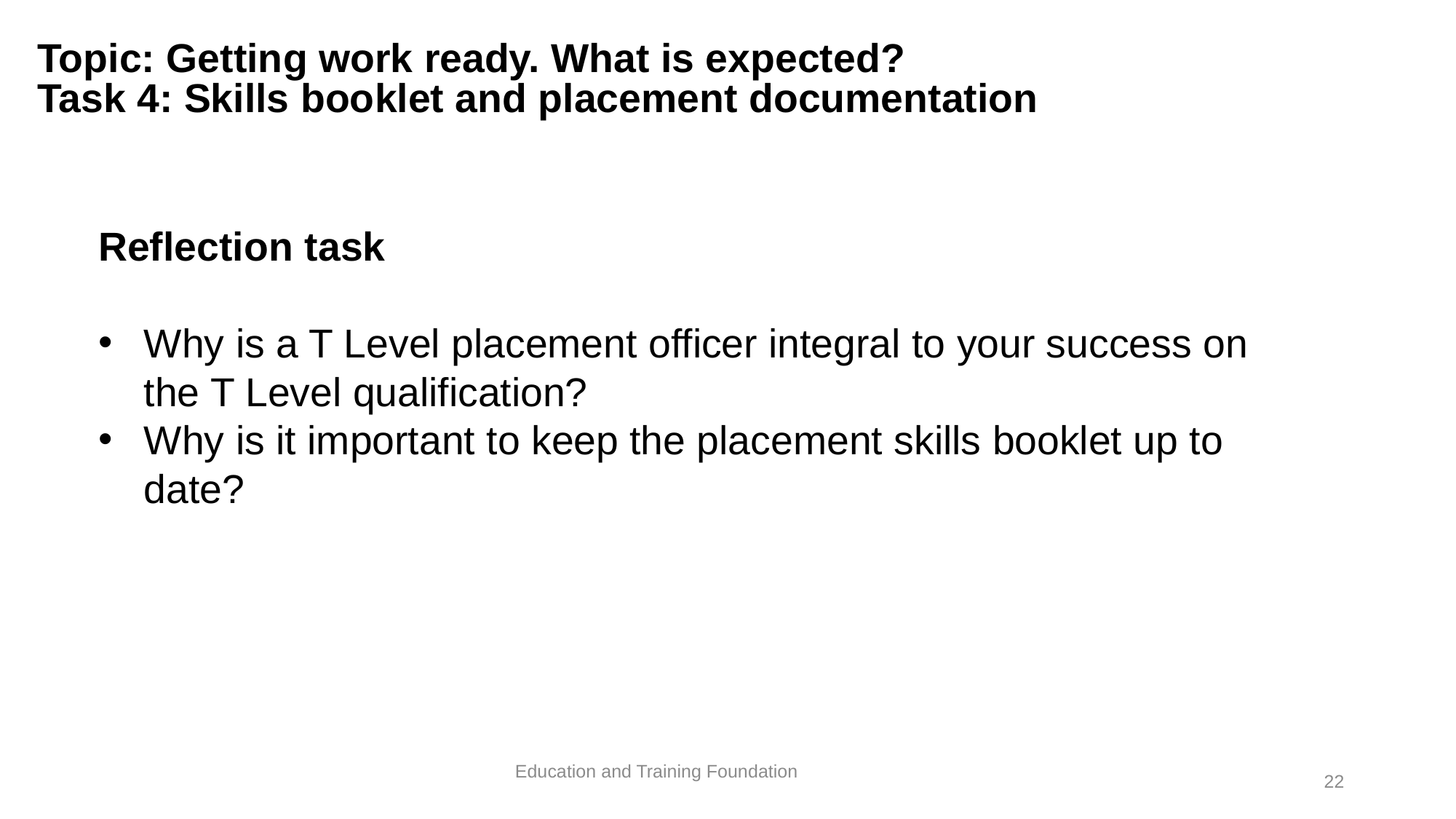

# Topic: Getting work ready. What is expected? Task 4: Skills booklet and placement documentation

Reflection ​task

Why is a T Level placement officer integral to your success on the T Level qualification?
Why is it important to keep the placement skills booklet up to date?

Education and Training Foundation
22